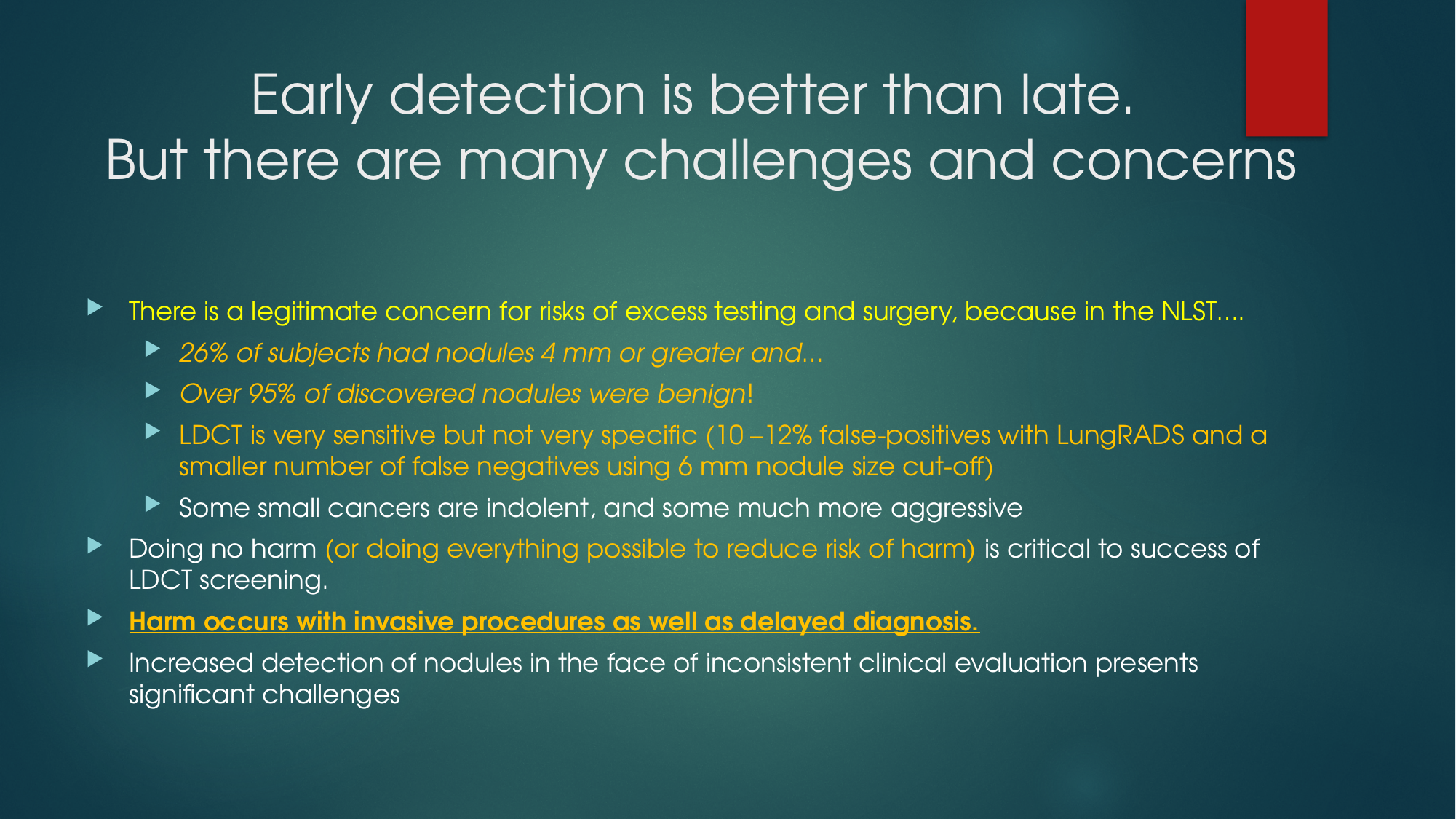

# Early detection is better than late. But there are many challenges and concerns

There is a legitimate concern for risks of excess testing and surgery, because in the NLST….
26% of subjects had nodules 4 mm or greater and…
Over 95% of discovered nodules were benign!
LDCT is very sensitive but not very specific (10 –12% false-positives with LungRADS and a smaller number of false negatives using 6 mm nodule size cut-off)
Some small cancers are indolent, and some much more aggressive
Doing no harm (or doing everything possible to reduce risk of harm) is critical to success of LDCT screening.
Harm occurs with invasive procedures as well as delayed diagnosis.
Increased detection of nodules in the face of inconsistent clinical evaluation presents significant challenges